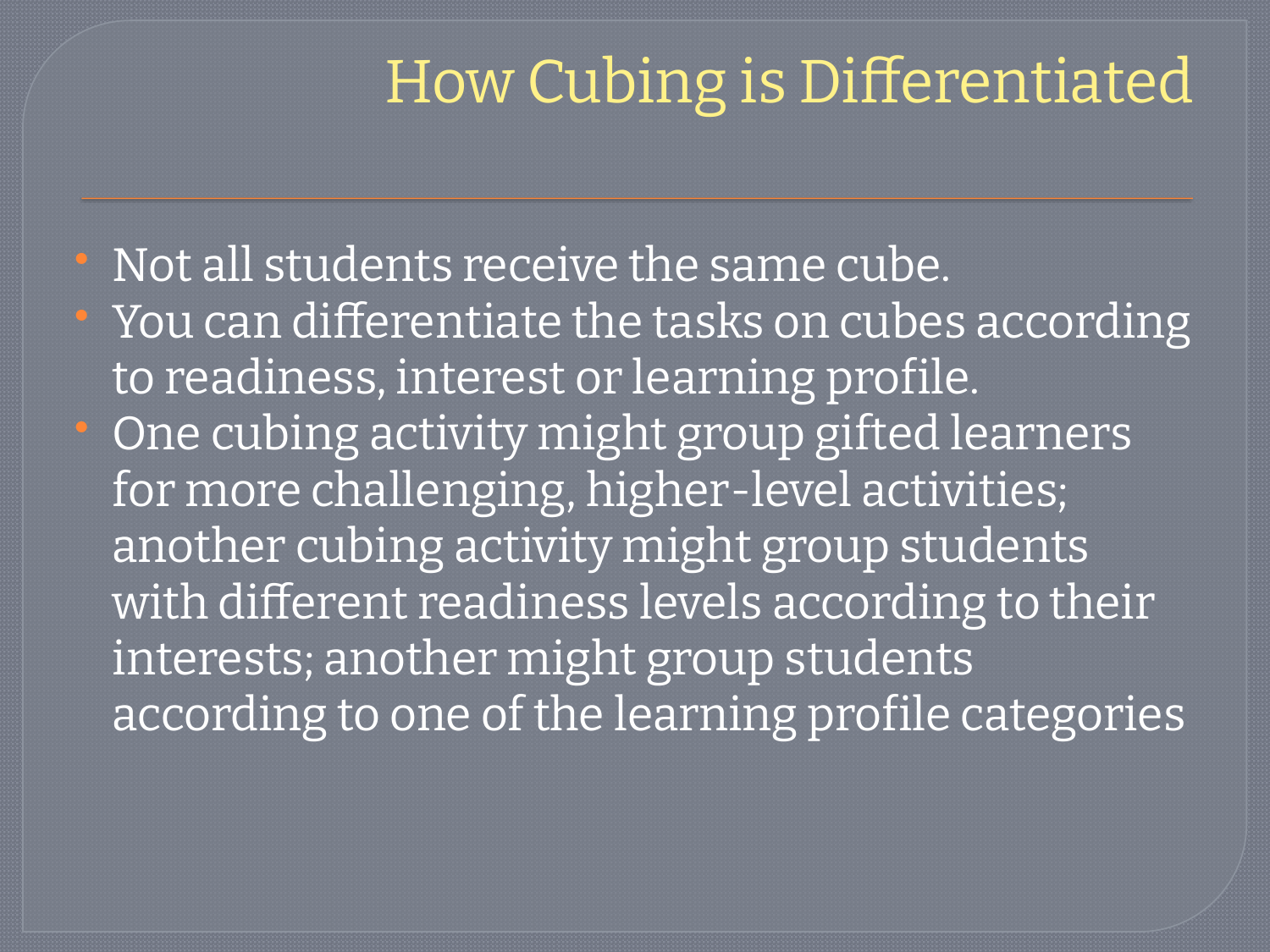

# How Cubing is Differentiated
Not all students receive the same cube.
You can differentiate the tasks on cubes according to readiness, interest or learning profile.
One cubing activity might group gifted learners for more challenging, higher-level activities; another cubing activity might group students with different readiness levels according to their interests; another might group students according to one of the learning profile categories